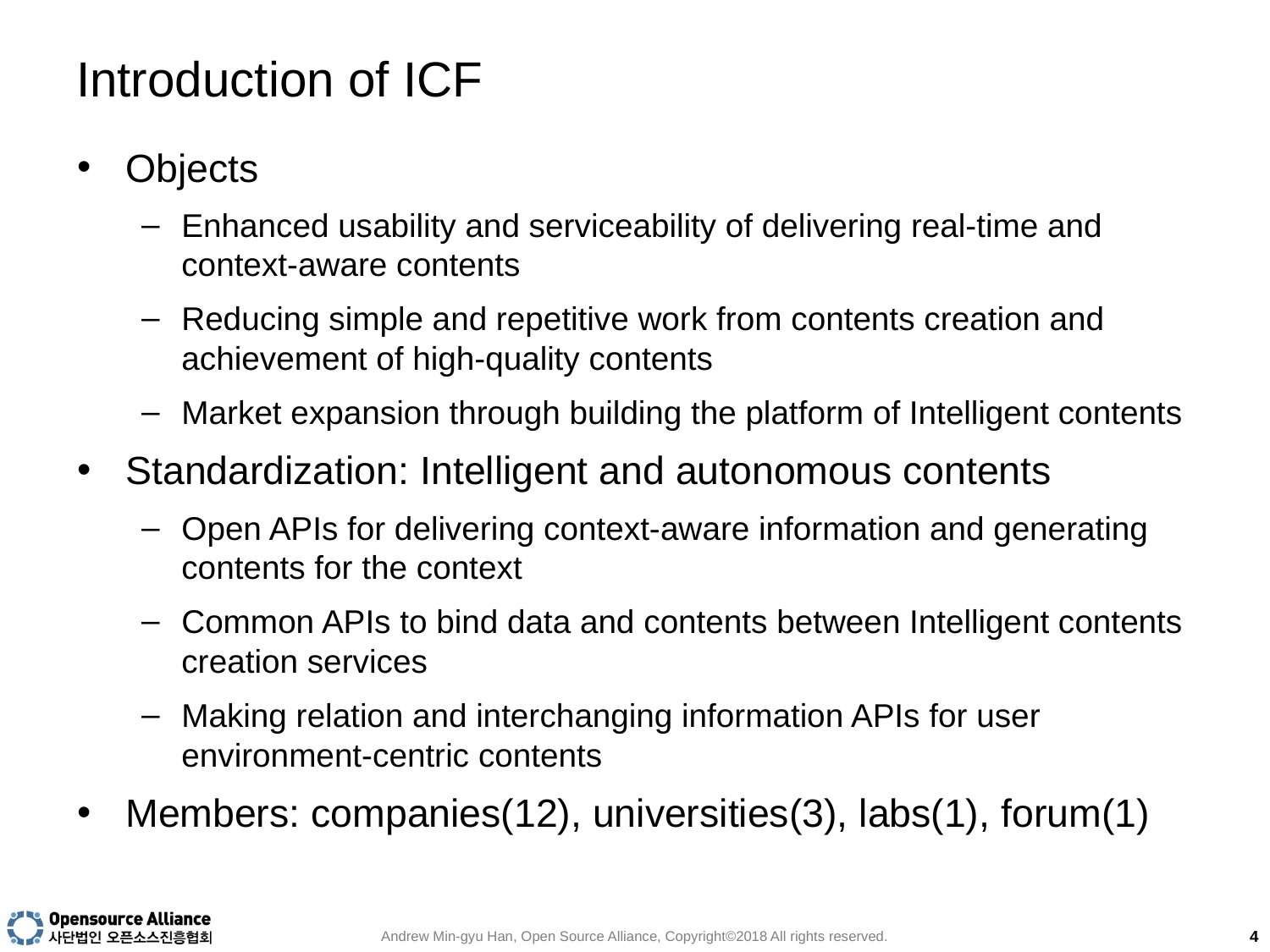

# Introduction of ICF
Objects
Enhanced usability and serviceability of delivering real-time and context-aware contents
Reducing simple and repetitive work from contents creation and achievement of high-quality contents
Market expansion through building the platform of Intelligent contents
Standardization: Intelligent and autonomous contents
Open APIs for delivering context-aware information and generating contents for the context
Common APIs to bind data and contents between Intelligent contents creation services
Making relation and interchanging information APIs for user environment-centric contents
Members: companies(12), universities(3), labs(1), forum(1)

Andrew Min-gyu Han, Open Source Alliance, Copyright©2018 All rights reserved.
4